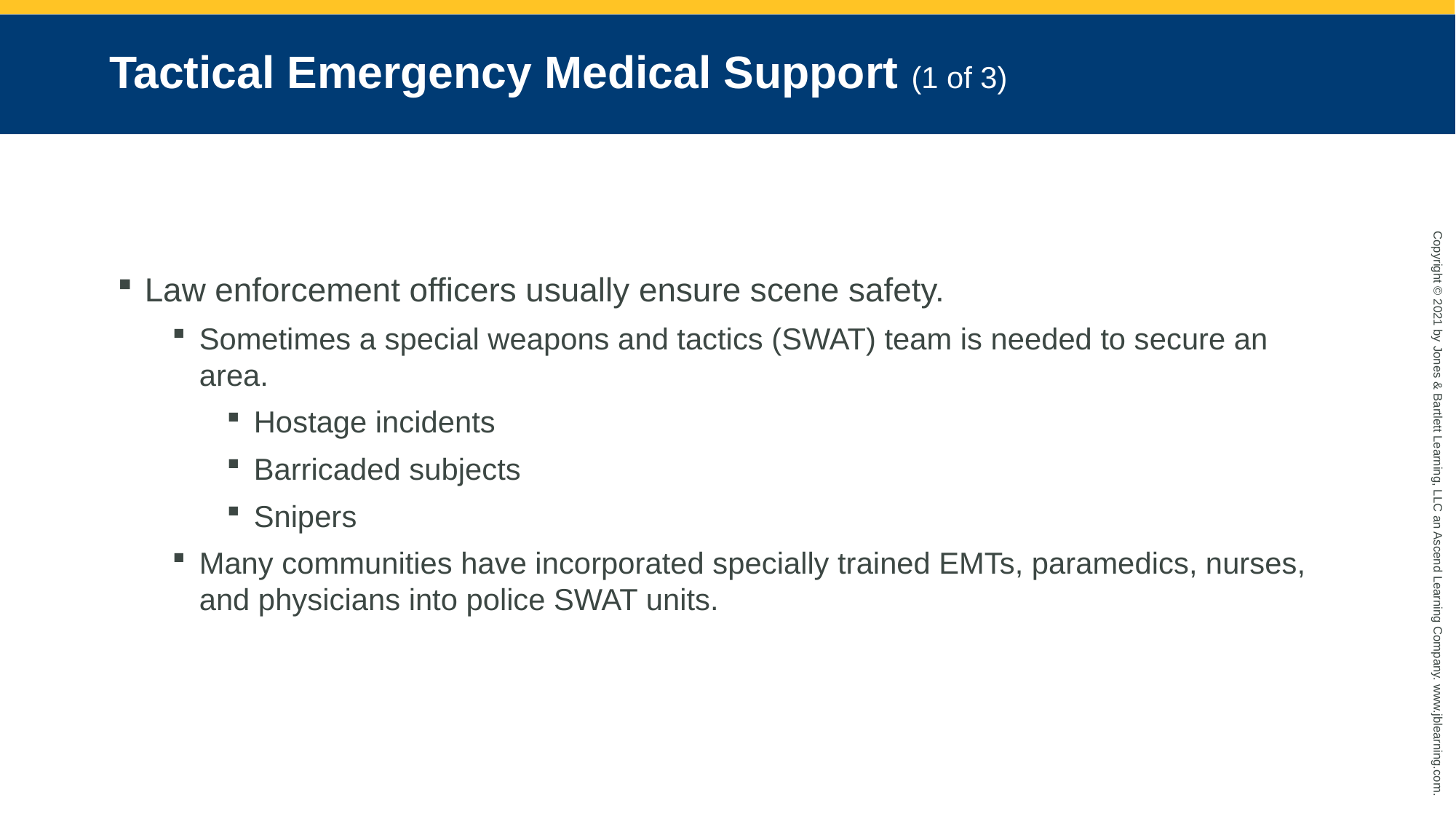

# Tactical Emergency Medical Support (1 of 3)
Law enforcement officers usually ensure scene safety.
Sometimes a special weapons and tactics (SWAT) team is needed to secure an area.
Hostage incidents
Barricaded subjects
Snipers
Many communities have incorporated specially trained EMTs, paramedics, nurses, and physicians into police SWAT units.